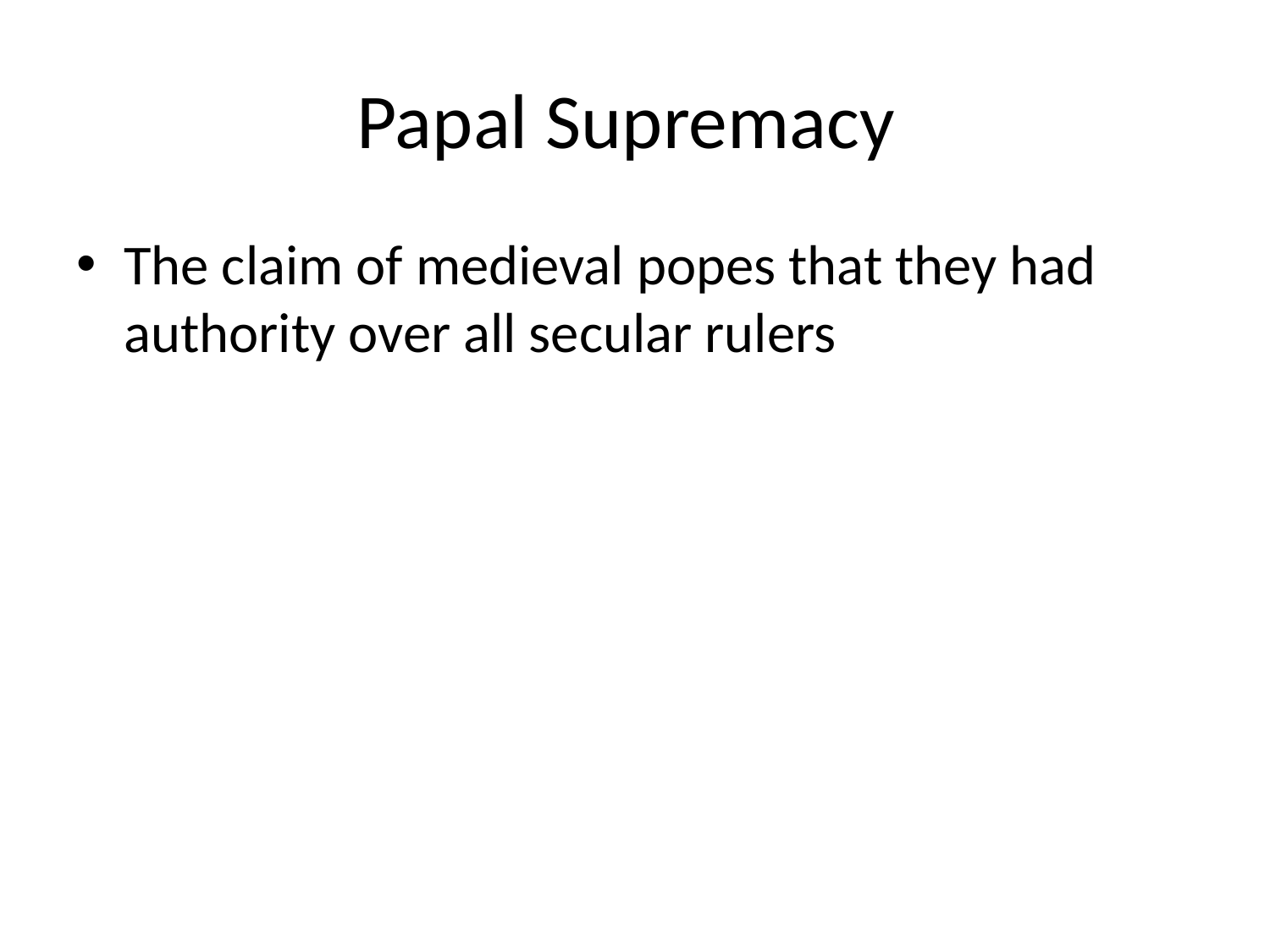

# Papal Supremacy
The claim of medieval popes that they had authority over all secular rulers